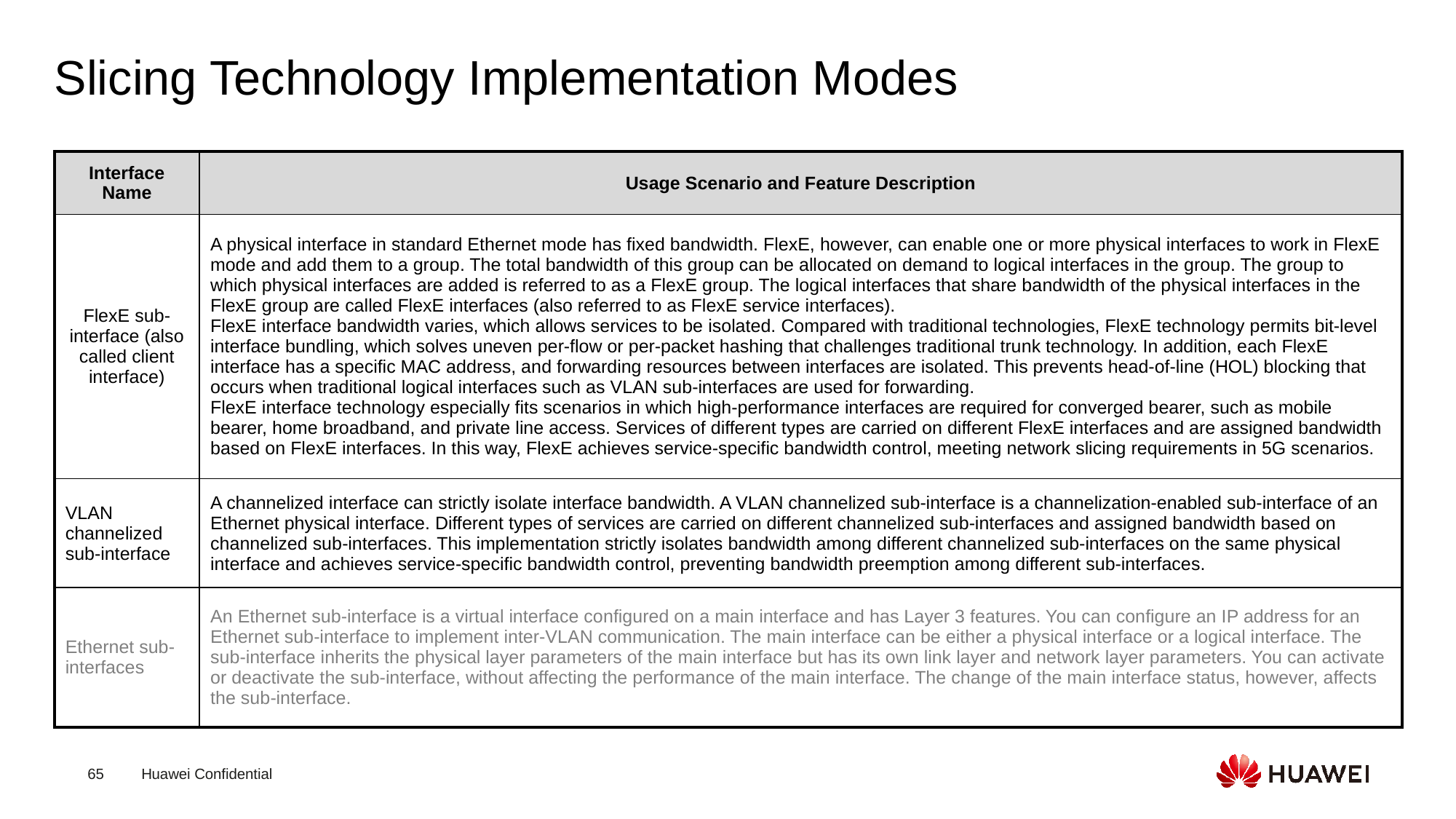

# Slicing Technology Implementation Modes
| Interface Name | Usage Scenario and Feature Description |
| --- | --- |
| FlexE sub-interface (also called client interface) | A physical interface in standard Ethernet mode has fixed bandwidth. FlexE, however, can enable one or more physical interfaces to work in FlexE mode and add them to a group. The total bandwidth of this group can be allocated on demand to logical interfaces in the group. The group to which physical interfaces are added is referred to as a FlexE group. The logical interfaces that share bandwidth of the physical interfaces in the FlexE group are called FlexE interfaces (also referred to as FlexE service interfaces). FlexE interface bandwidth varies, which allows services to be isolated. Compared with traditional technologies, FlexE technology permits bit-level interface bundling, which solves uneven per-flow or per-packet hashing that challenges traditional trunk technology. In addition, each FlexE interface has a specific MAC address, and forwarding resources between interfaces are isolated. This prevents head-of-line (HOL) blocking that occurs when traditional logical interfaces such as VLAN sub-interfaces are used for forwarding. FlexE interface technology especially fits scenarios in which high-performance interfaces are required for converged bearer, such as mobile bearer, home broadband, and private line access. Services of different types are carried on different FlexE interfaces and are assigned bandwidth based on FlexE interfaces. In this way, FlexE achieves service-specific bandwidth control, meeting network slicing requirements in 5G scenarios. |
| VLAN channelized sub-interface | A channelized interface can strictly isolate interface bandwidth. A VLAN channelized sub-interface is a channelization-enabled sub-interface of an Ethernet physical interface. Different types of services are carried on different channelized sub-interfaces and assigned bandwidth based on channelized sub-interfaces. This implementation strictly isolates bandwidth among different channelized sub-interfaces on the same physical interface and achieves service-specific bandwidth control, preventing bandwidth preemption among different sub-interfaces. |
| Ethernet sub-interfaces | An Ethernet sub-interface is a virtual interface configured on a main interface and has Layer 3 features. You can configure an IP address for an Ethernet sub-interface to implement inter-VLAN communication. The main interface can be either a physical interface or a logical interface. The sub-interface inherits the physical layer parameters of the main interface but has its own link layer and network layer parameters. You can activate or deactivate the sub-interface, without affecting the performance of the main interface. The change of the main interface status, however, affects the sub-interface. |